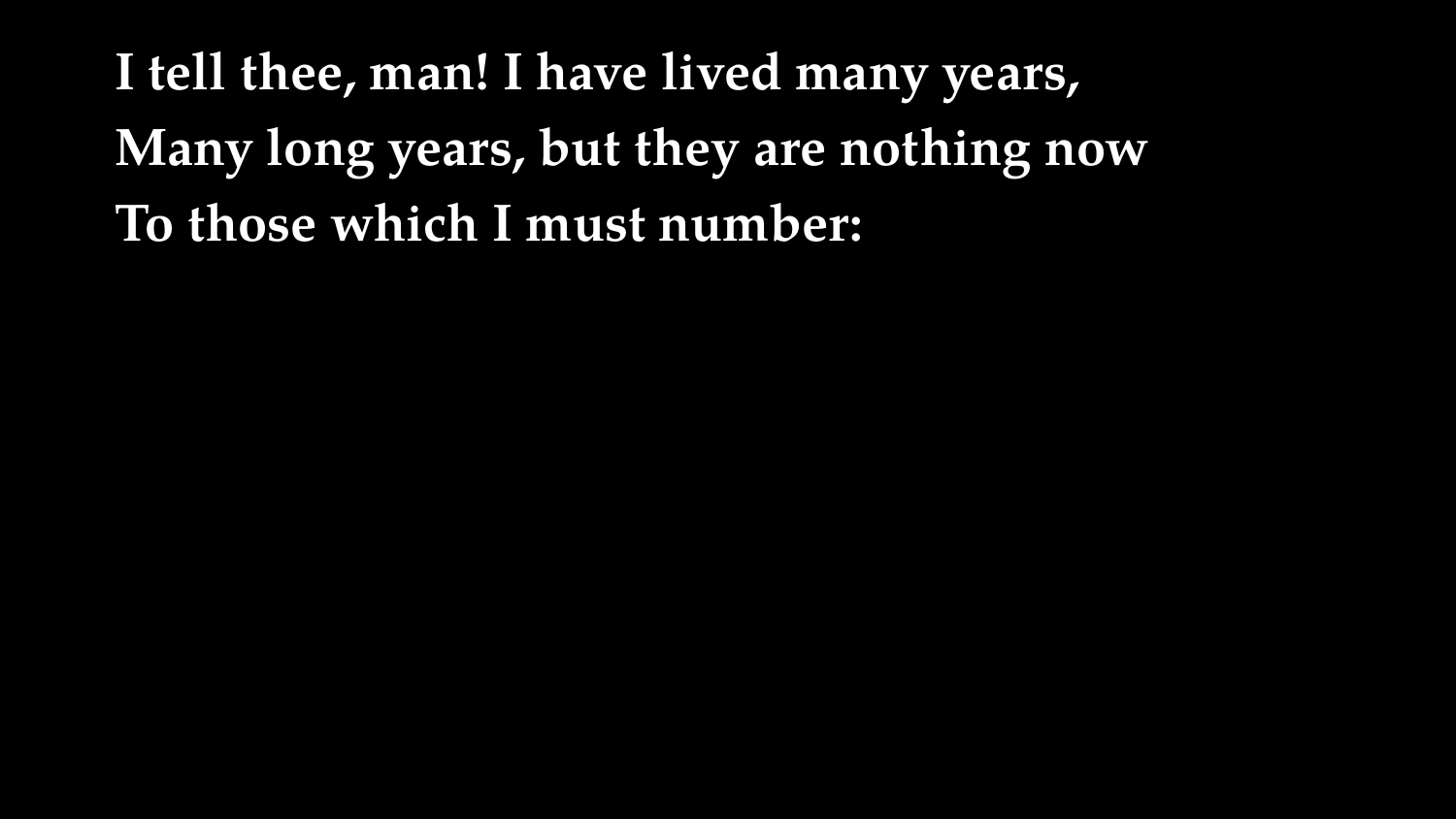

# I tell thee, man! I have lived many years, Many long years, but they are nothing now To those which I must number: